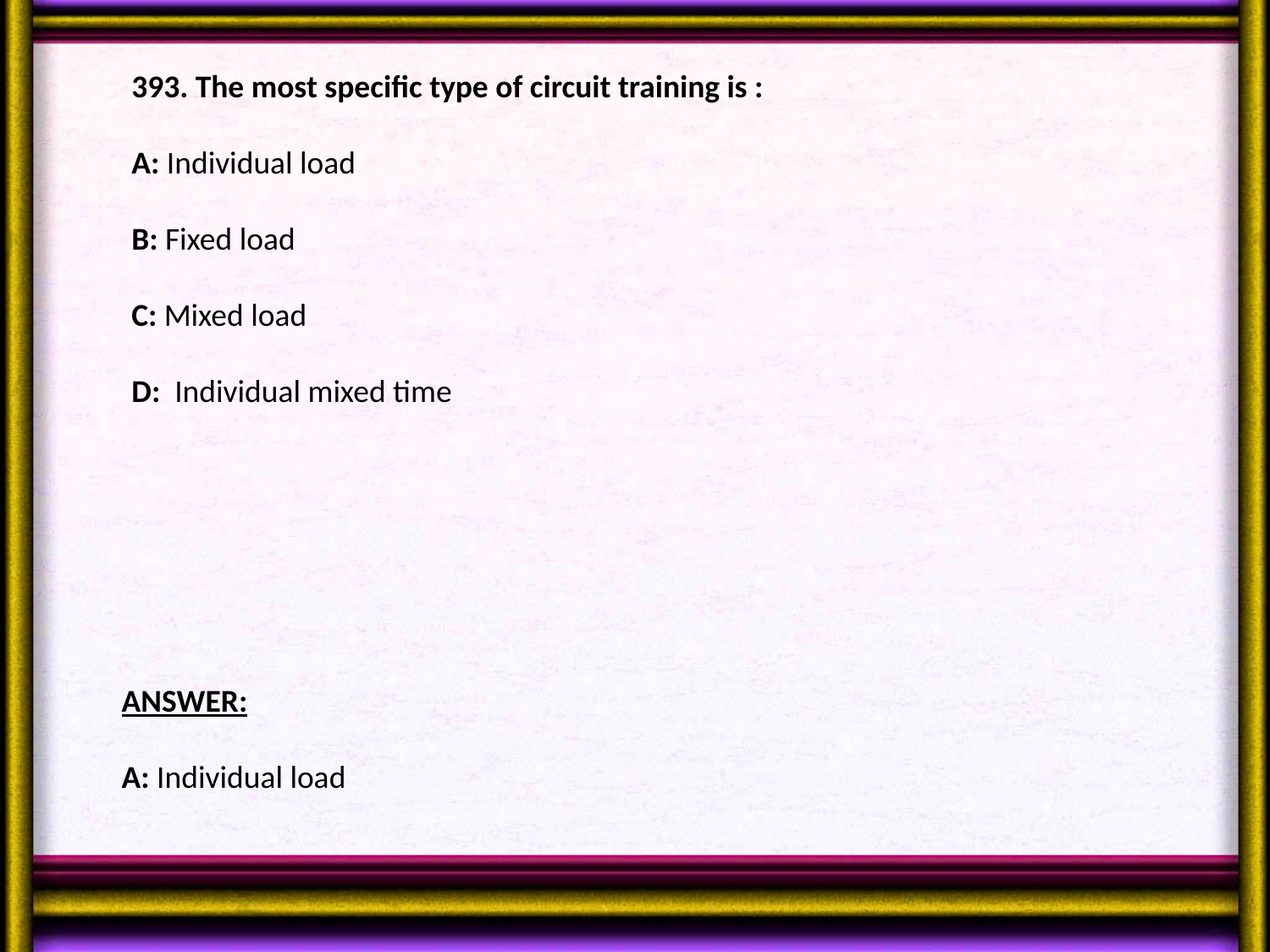

393. The most specific type of circuit training is :

A: Individual load
B: Fixed load
C: Mixed load
D:  Individual mixed time
ANSWER:

A: Individual load